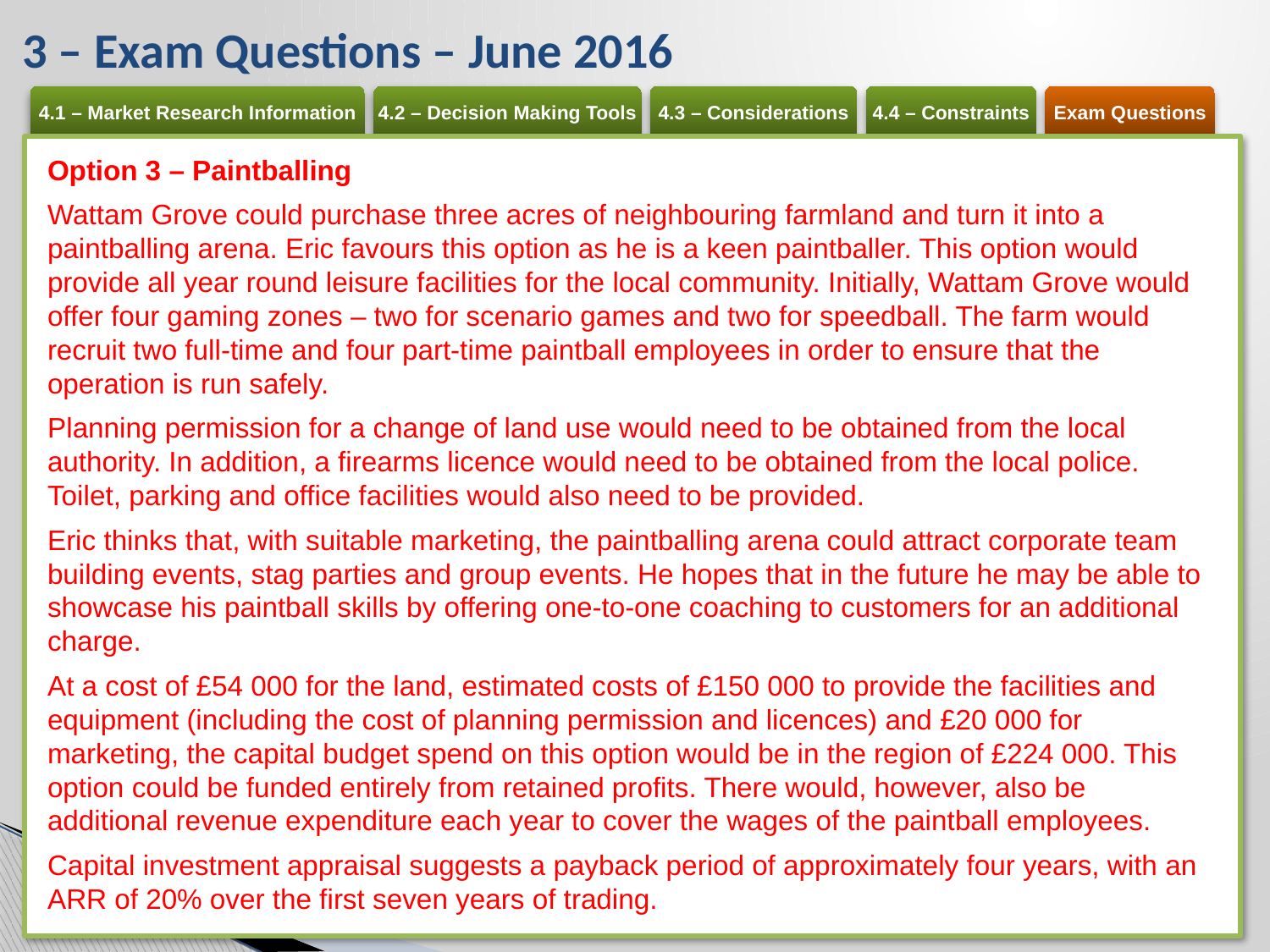

# 3 – Exam Questions – June 2016
Option 3 – Paintballing
Wattam Grove could purchase three acres of neighbouring farmland and turn it into a paintballing arena. Eric favours this option as he is a keen paintballer. This option would provide all year round leisure facilities for the local community. Initially, Wattam Grove would offer four gaming zones – two for scenario games and two for speedball. The farm would recruit two full-time and four part-time paintball employees in order to ensure that the operation is run safely.
Planning permission for a change of land use would need to be obtained from the local authority. In addition, a firearms licence would need to be obtained from the local police. Toilet, parking and office facilities would also need to be provided.
Eric thinks that, with suitable marketing, the paintballing arena could attract corporate team building events, stag parties and group events. He hopes that in the future he may be able to showcase his paintball skills by offering one-to-one coaching to customers for an additional charge.
At a cost of £54 000 for the land, estimated costs of £150 000 to provide the facilities and equipment (including the cost of planning permission and licences) and £20 000 for marketing, the capital budget spend on this option would be in the region of £224 000. This option could be funded entirely from retained profits. There would, however, also be additional revenue expenditure each year to cover the wages of the paintball employees.
Capital investment appraisal suggests a payback period of approximately four years, with an ARR of 20% over the first seven years of trading.